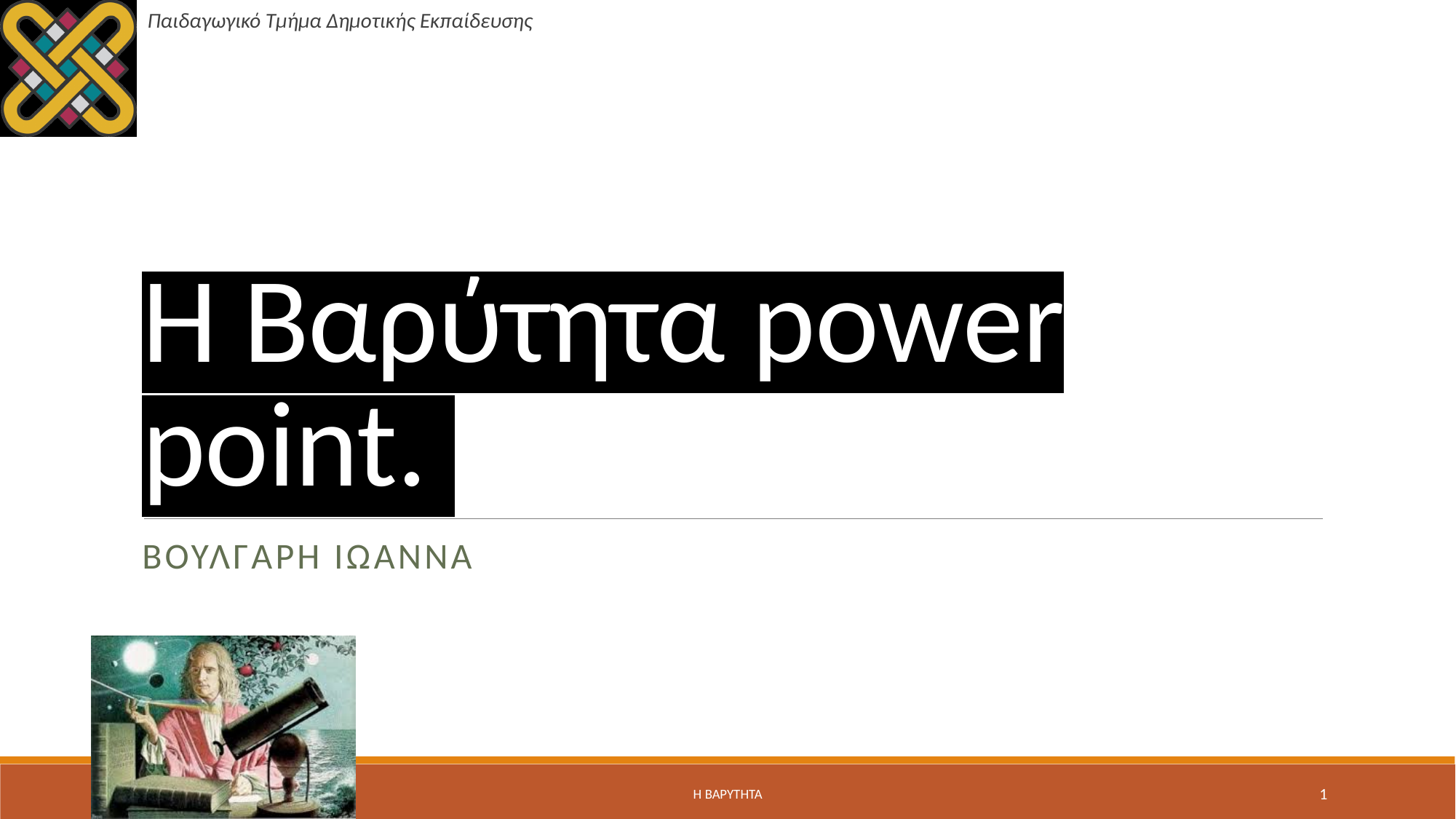

Παιδαγωγικό Τμήμα Δημοτικής Εκπαίδευσης
# Η Βαρύτητα power point.
Βούλγαρη Ιωάννα
Η Βαρύτητα
1